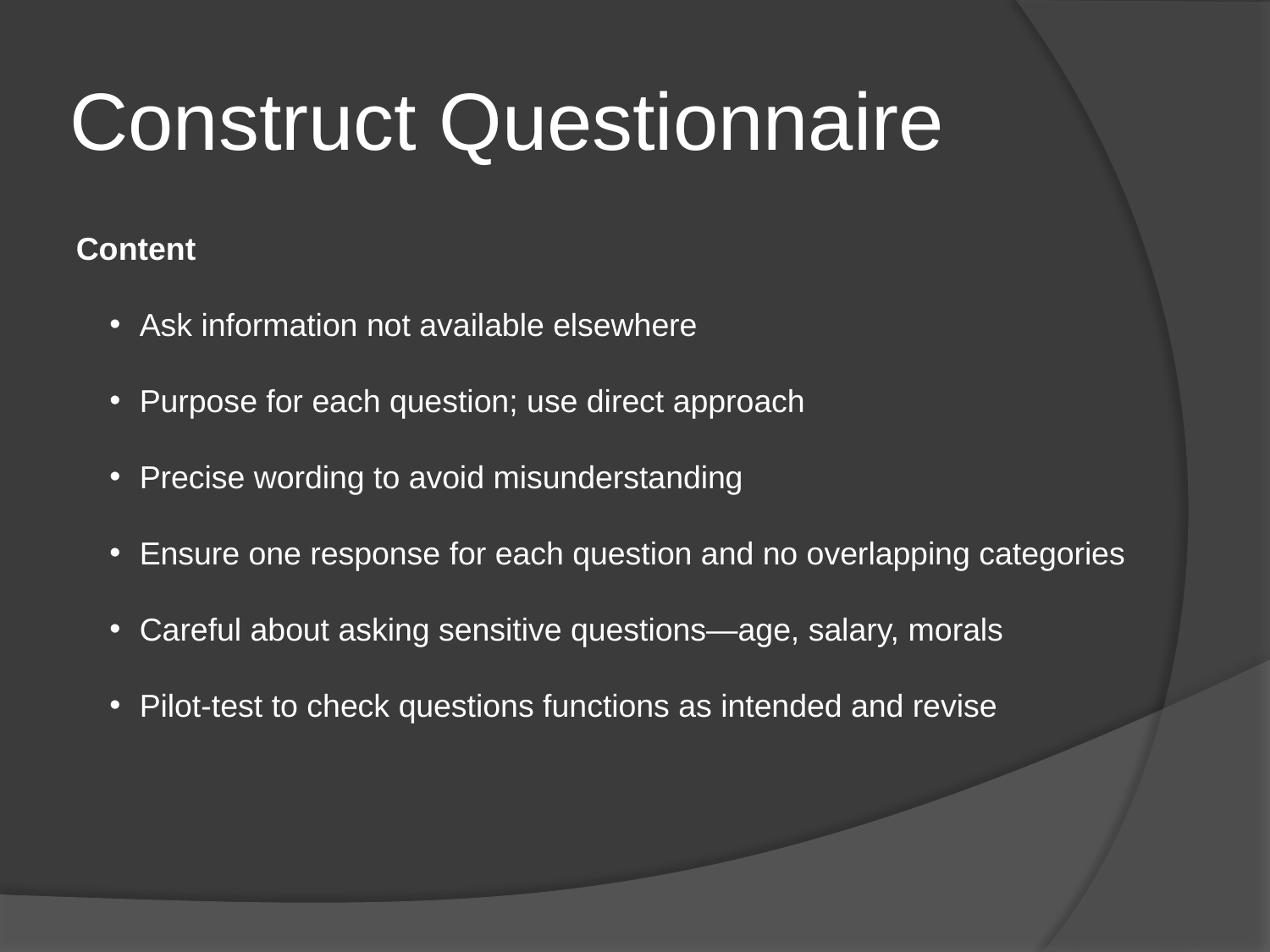

# Construct Questionnaire
Content
Ask information not available elsewhere
Purpose for each question; use direct approach
Precise wording to avoid misunderstanding
Ensure one response for each question and no overlapping categories
Careful about asking sensitive questions—age, salary, morals
Pilot-test to check questions functions as intended and revise